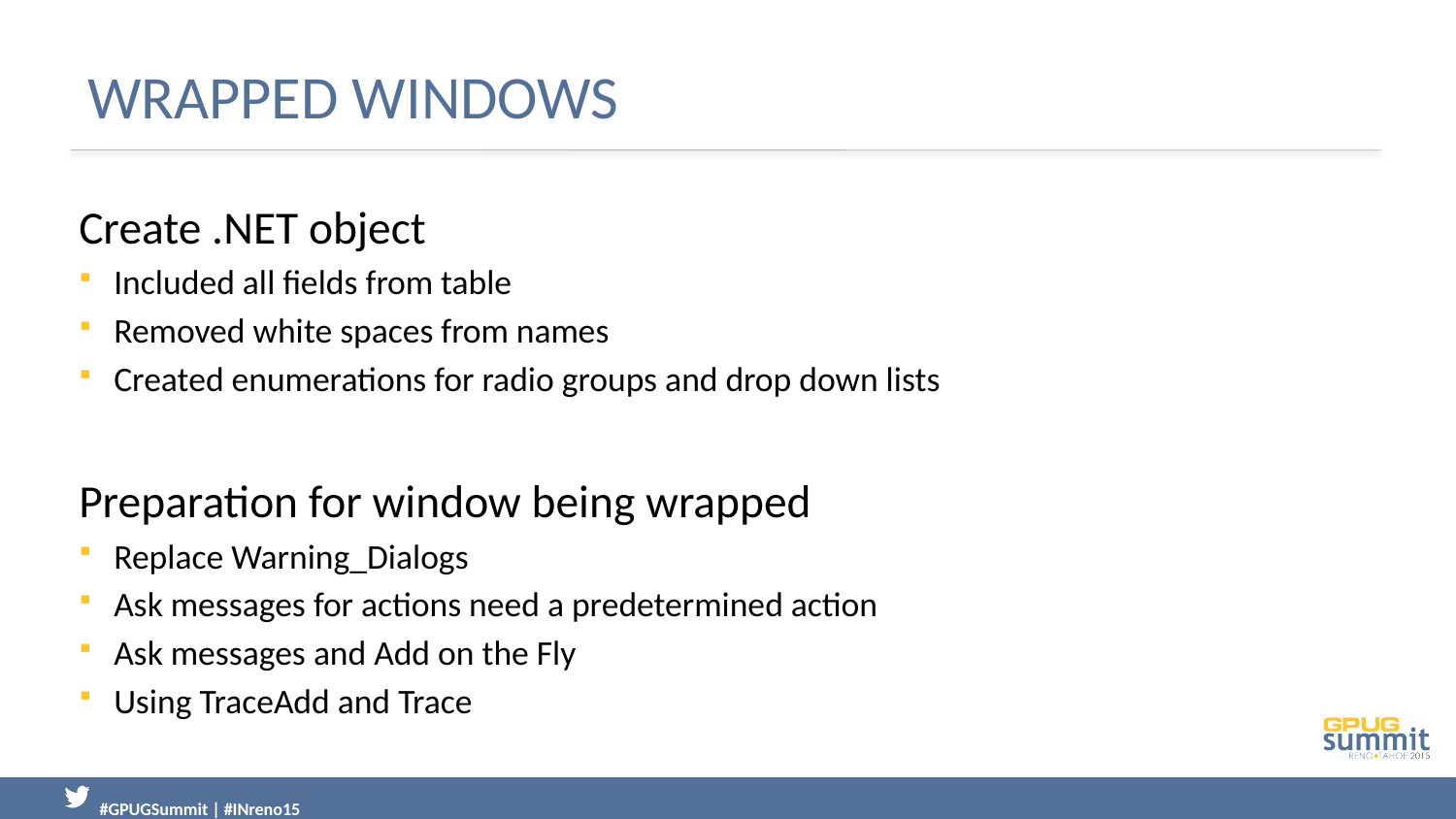

# Wrapped Windows
Create .NET object
Included all fields from table
Removed white spaces from names
Created enumerations for radio groups and drop down lists

Preparation for window being wrapped
Replace Warning_Dialogs
Ask messages for actions need a predetermined action
Ask messages and Add on the Fly
Using TraceAdd and Trace